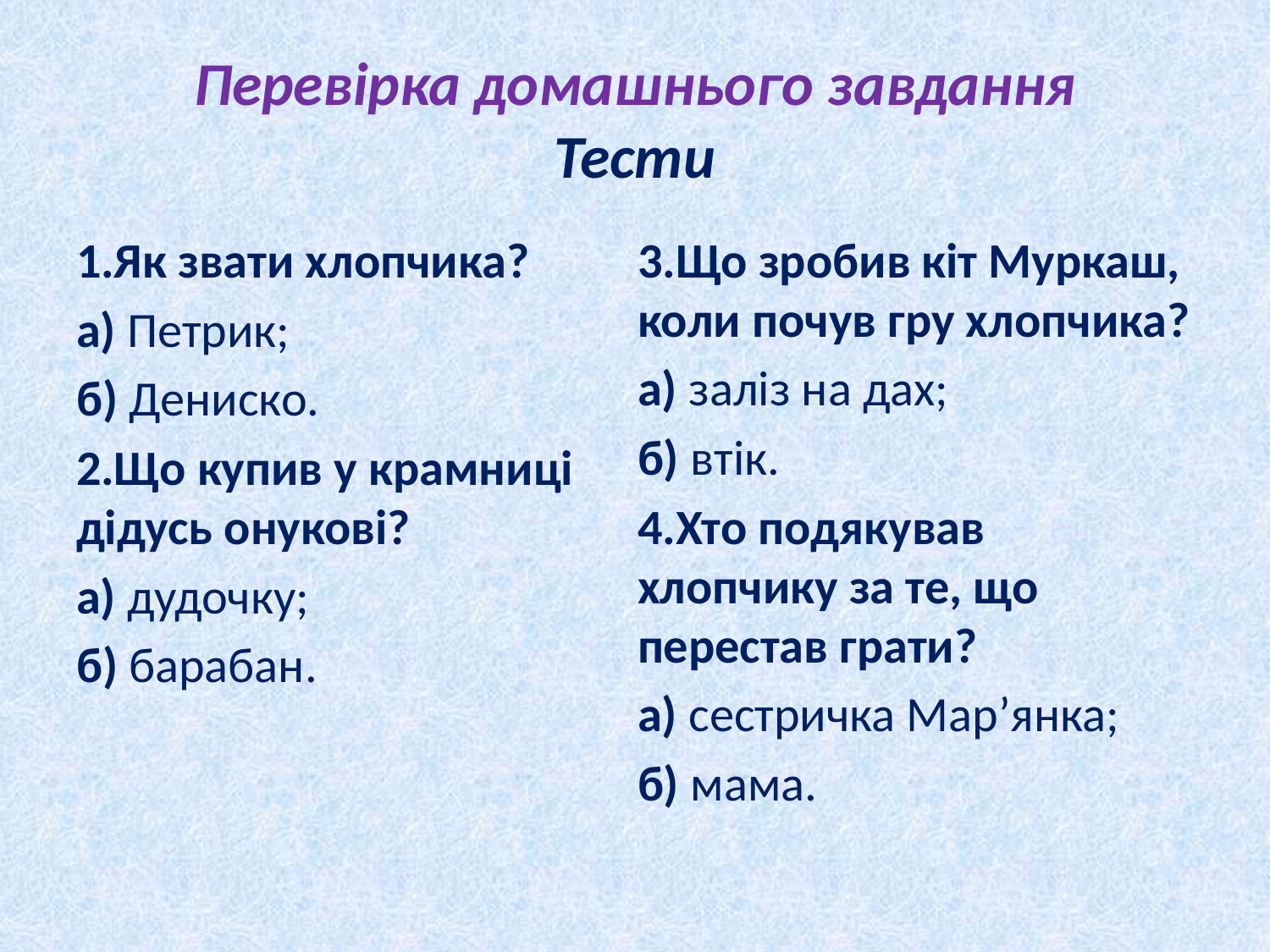

# Перевірка домашнього завдання Тести
1.Як звати хлопчика?
а) Петрик;
б) Дениско.
2.Що купив у крамниці дідусь онукові?
а) дудочку;
б) барабан.
3.Що зробив кіт Муркаш, коли почув гру хлопчика?
а) заліз на дах;
б) втік.
4.Хто подякував хлопчику за те, що перестав грати?
а) сестричка Мар’янка;
б) мама.